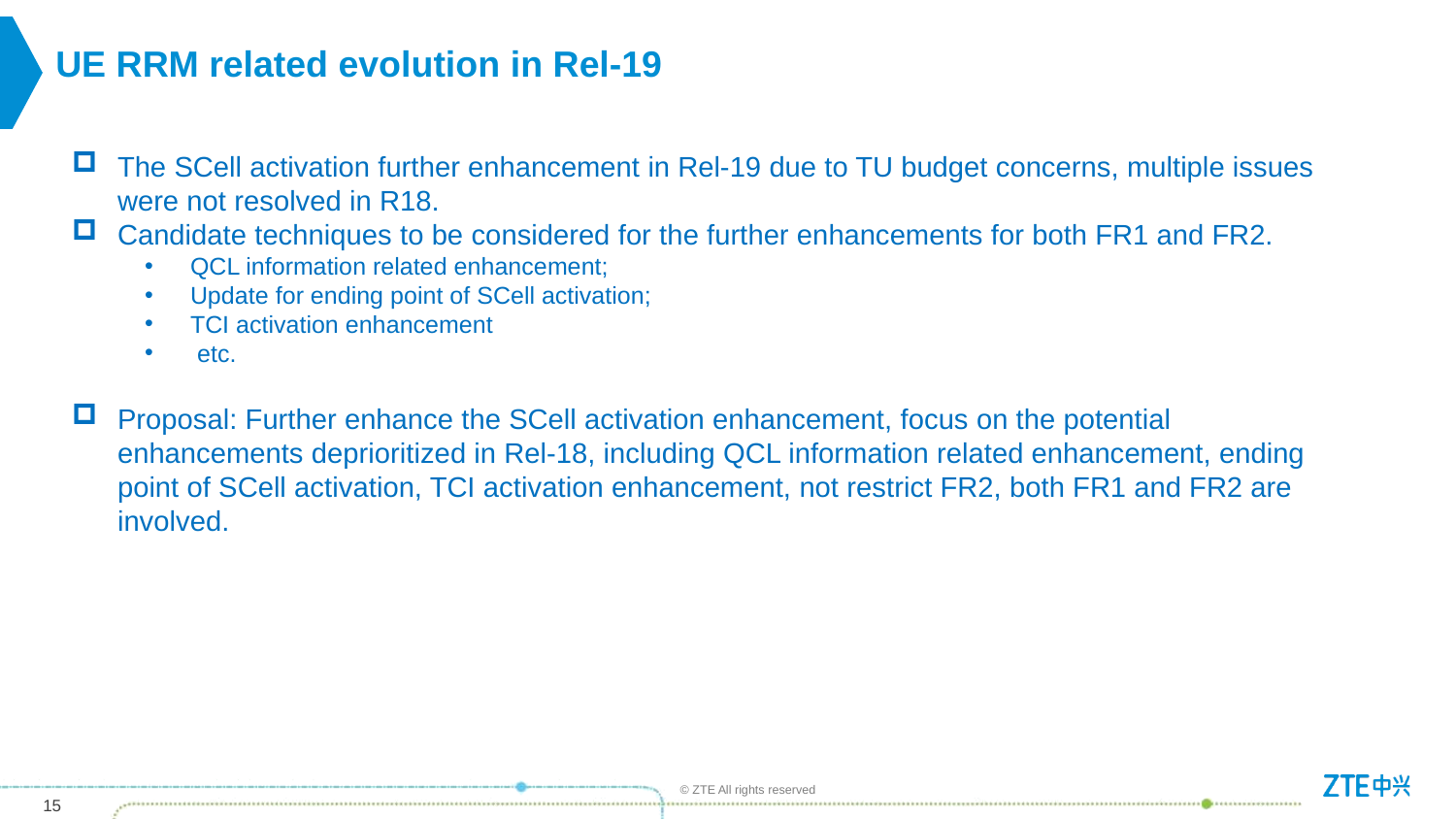

# UE RRM related evolution in Rel-19

The SCell activation further enhancement in Rel-19 due to TU budget concerns, multiple issues were not resolved in R18.
Candidate techniques to be considered for the further enhancements for both FR1 and FR2.
QCL information related enhancement;
Update for ending point of SCell activation;
TCI activation enhancement
 etc.

Proposal: Further enhance the SCell activation enhancement, focus on the potential enhancements deprioritized in Rel-18, including QCL information related enhancement, ending point of SCell activation, TCI activation enhancement, not restrict FR2, both FR1 and FR2 are involved.